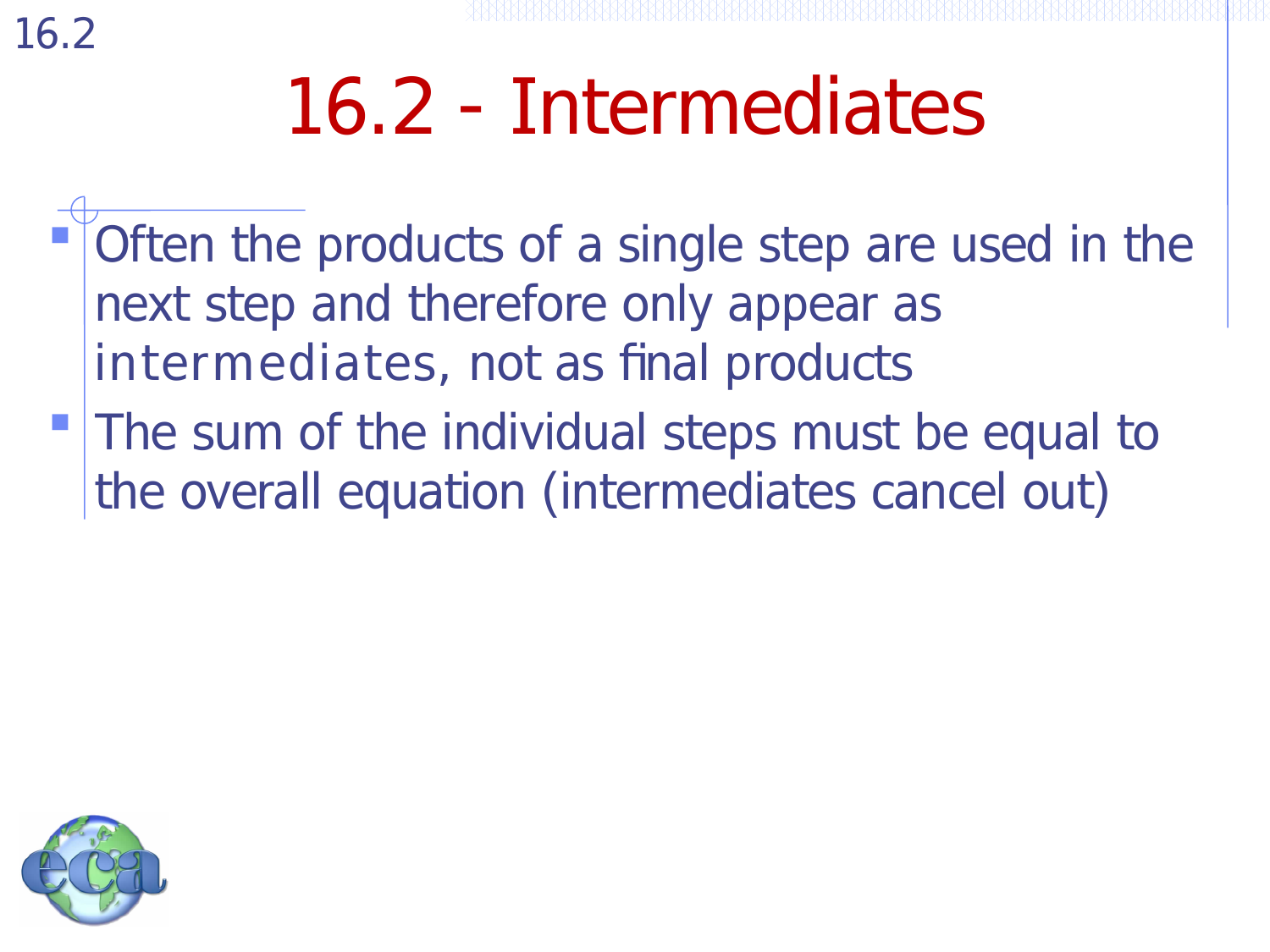

# 16.2 - Intermediates
Often the products of a single step are used in the next step and therefore only appear as intermediates, not as final products
The sum of the individual steps must be equal to the overall equation (intermediates cancel out)